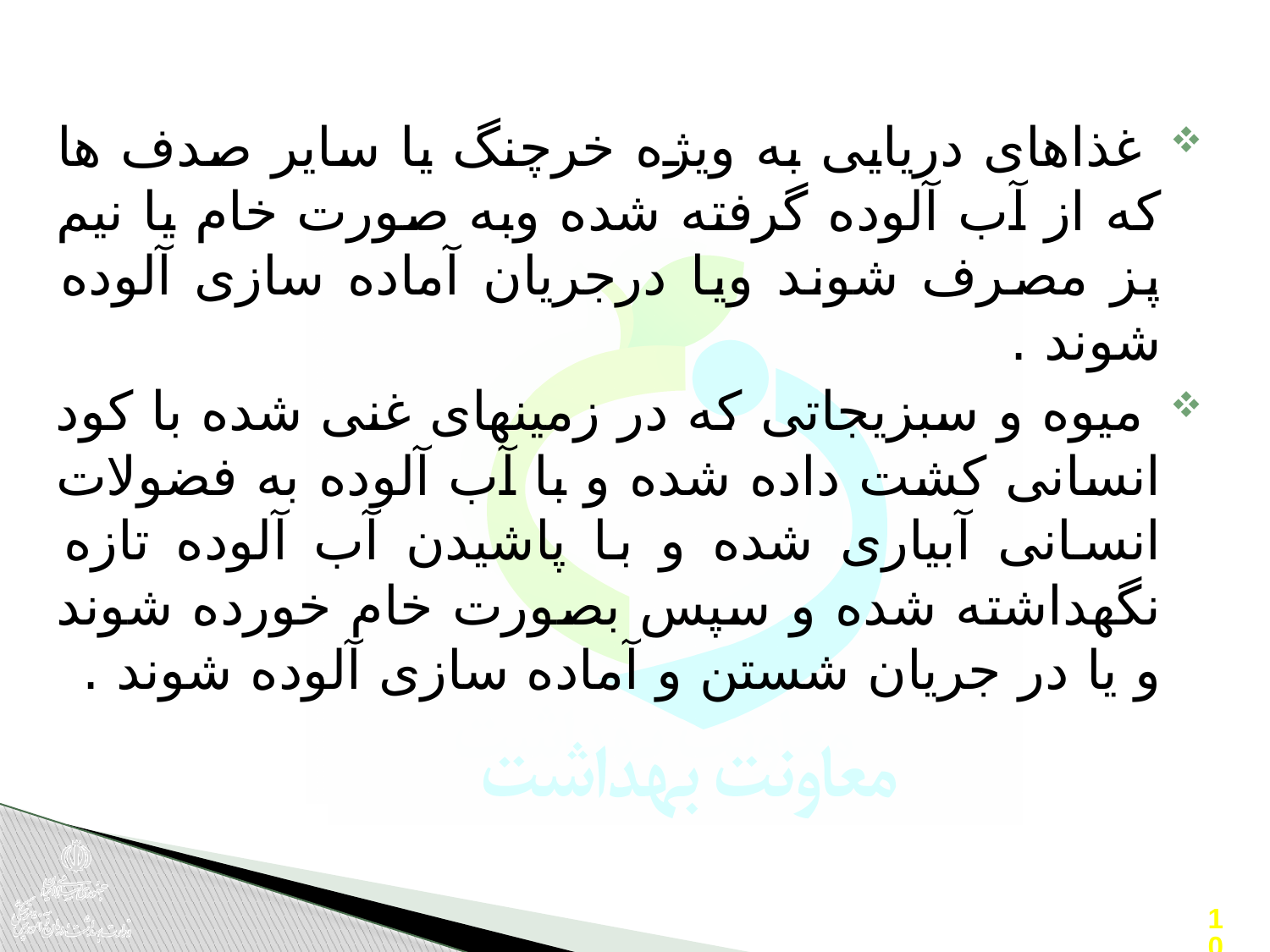

غذاهای دریایی به ویژه خرچنگ یا سایر صدف ها که از آب آلوده گرفته شده وبه صورت خام یا نیم پز مصرف شوند ویا درجریان آماده سازی آلوده شوند .
 میوه و سبزیجاتی که در زمینهای غنی شده با کود انسانی کشت داده شده و با آب آلوده به فضولات انسانی آبیاری شده و با پاشیدن آب آلوده تازه نگهداشته شده و سپس بصورت خام خورده شوند و یا در جریان شستن و آماده سازی آلوده شوند .
10